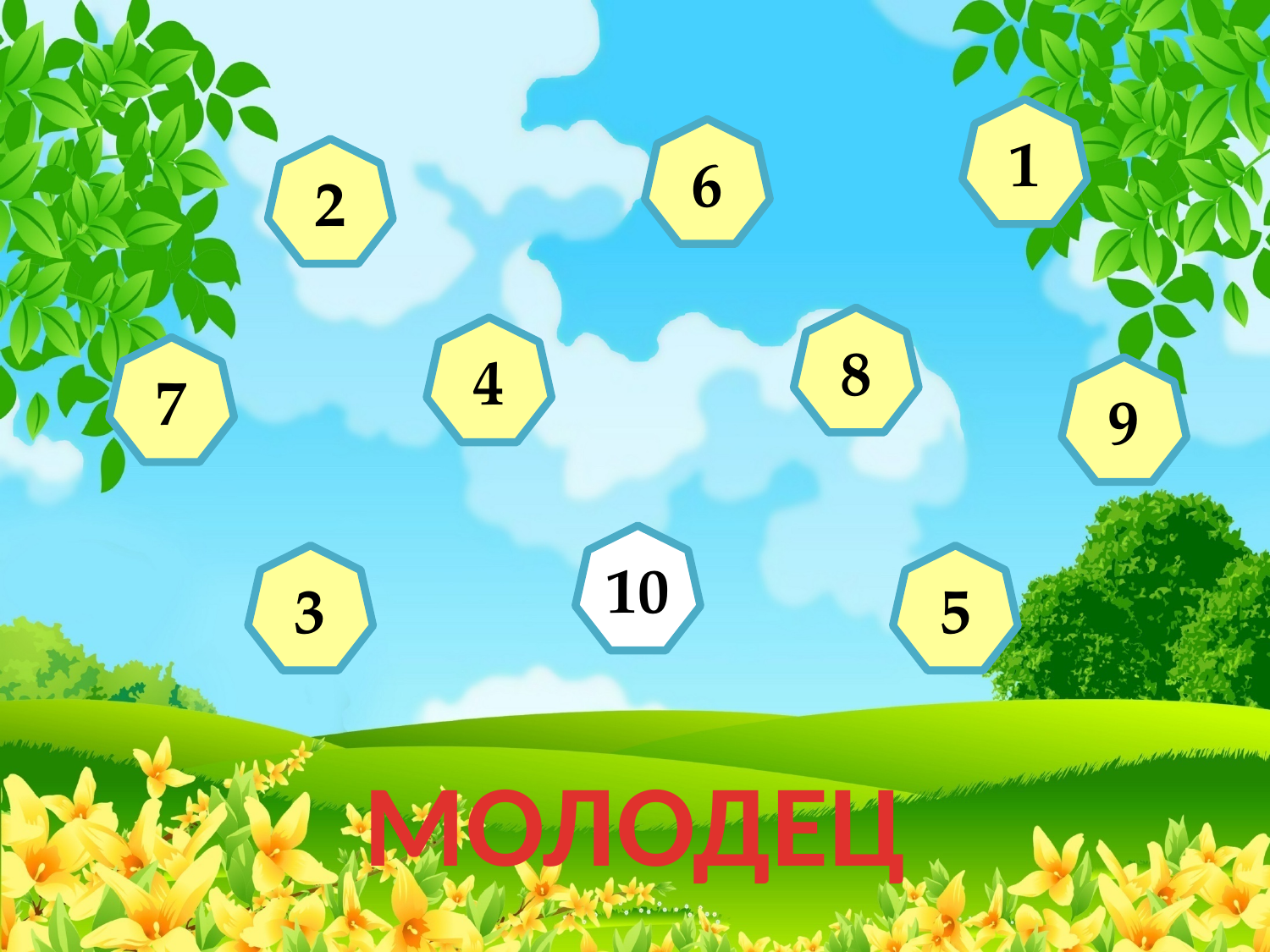

1
6
2
8
4
7
9
10
3
5
МОЛОДЕЦ